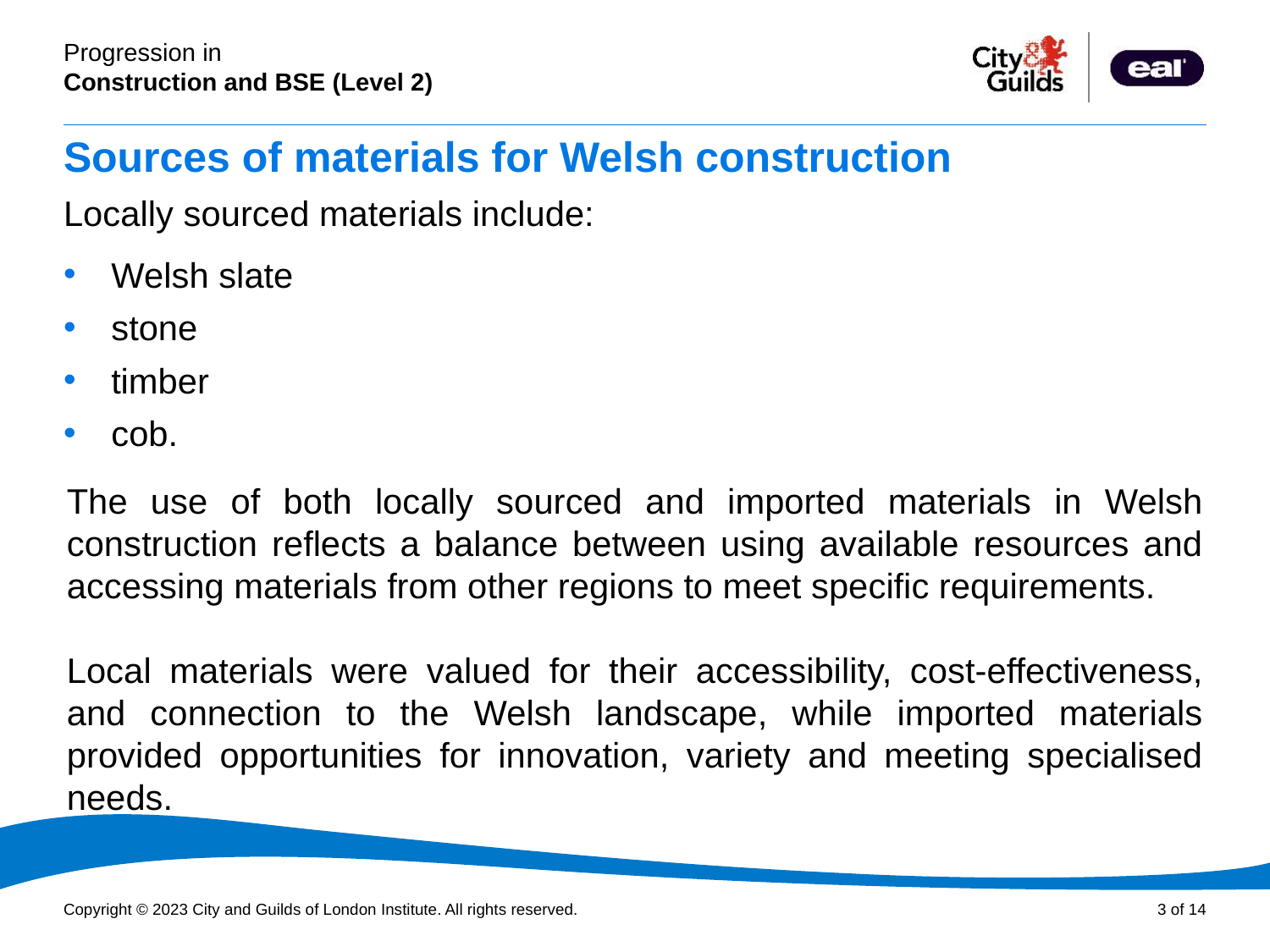

# Sources of materials for Welsh construction
Locally sourced materials include:
Welsh slate
stone
timber
cob.

The use of both locally sourced and imported materials in Welsh construction reflects a balance between using available resources and accessing materials from other regions to meet specific requirements.

Local materials were valued for their accessibility, cost-effectiveness, and connection to the Welsh landscape, while imported materials provided opportunities for innovation, variety and meeting specialised needs.